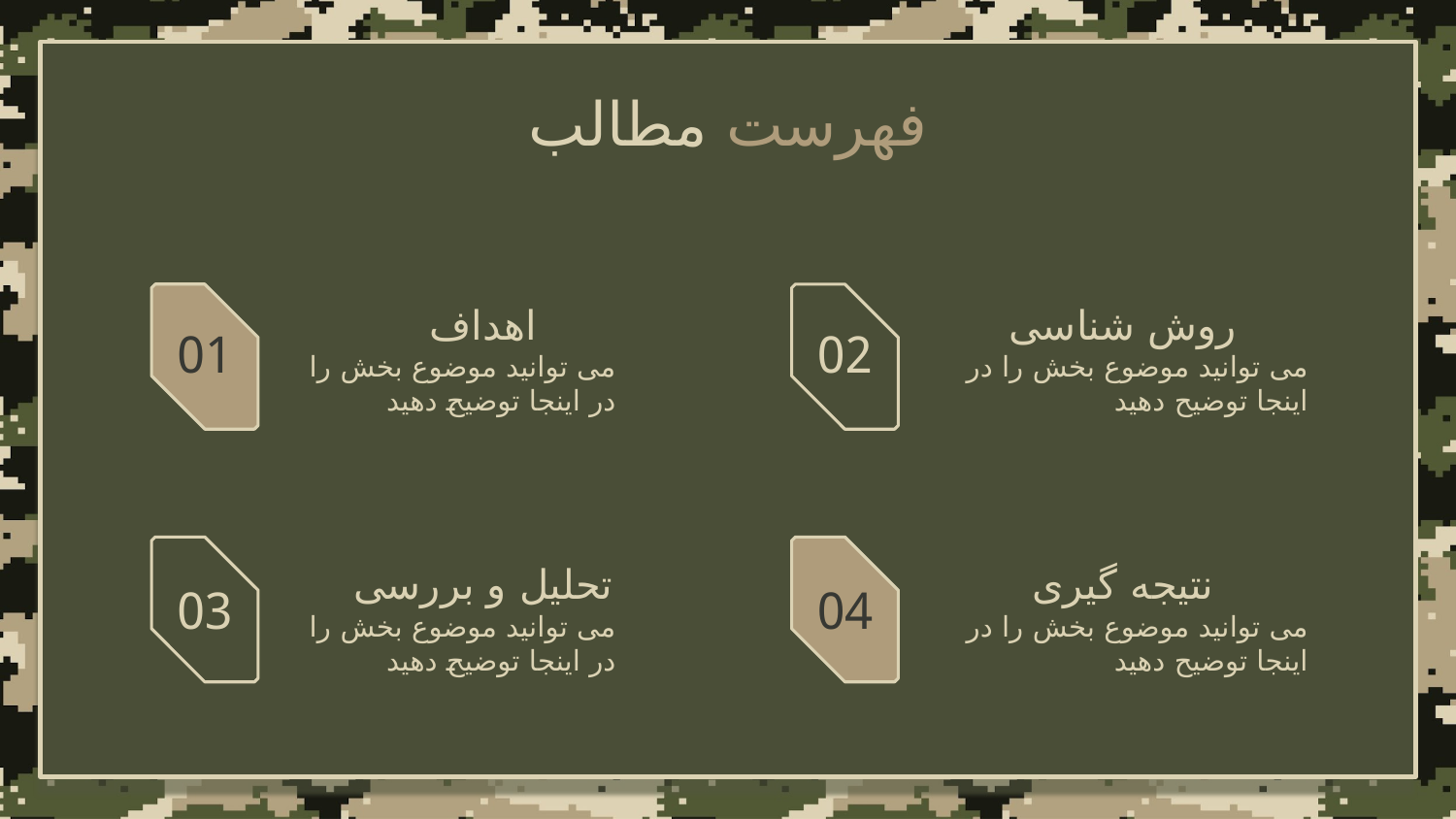

# فهرست مطالب

اهداف
روش شناسی
01
02
می توانید موضوع بخش را در اینجا توضیح دهید
می توانید موضوع بخش را در اینجا توضیح دهید

تحلیل و بررسی
نتیجه گیری
03
04
می توانید موضوع بخش را در اینجا توضیح دهید
می توانید موضوع بخش را در اینجا توضیح دهید